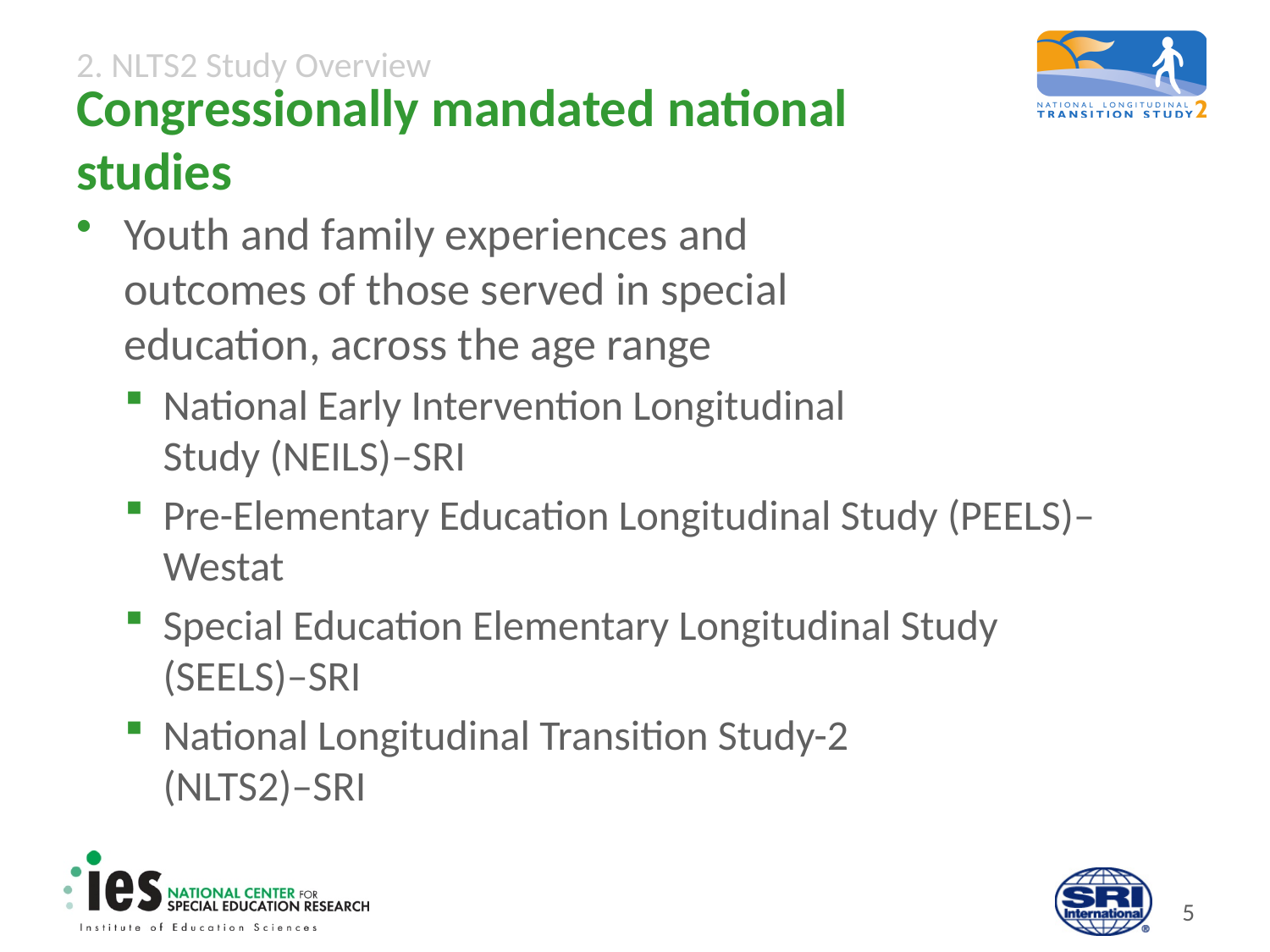

# Congressionally mandated national studies
Youth and family experiences and
outcomes of those served in special
education, across the age range
National Early Intervention Longitudinal
Study (NEILS)–SRI
Pre-Elementary Education Longitudinal Study (PEELS)–Westat
Special Education Elementary Longitudinal Study (SEELS)–SRI
National Longitudinal Transition Study-2
(NLTS2)–SRI
5